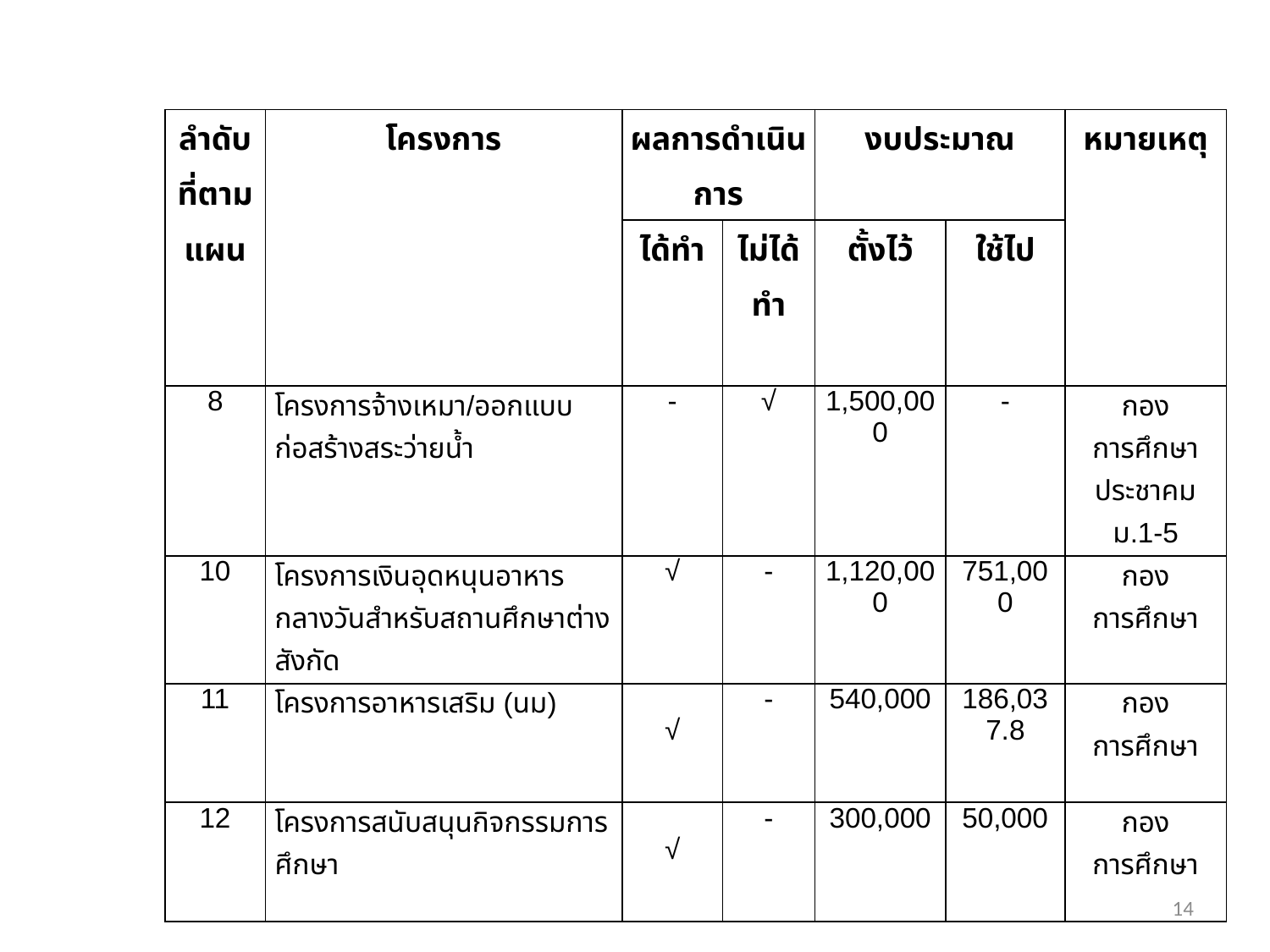

| ลำดับที่ตามแผน | โครงการ | ผลการดำเนินการ |  | งบประมาณ |  | หมายเหตุ |
| --- | --- | --- | --- | --- | --- | --- |
|  |  | ได้ทำ | ไม่ได้ทำ | ตั้งไว้ | ใช้ไป |  |
| 8 | โครงการจ้างเหมา/ออกแบบก่อสร้างสระว่ายน้ำ | - | √ | 1,500,000 | - | กอง การศึกษาประชาคม ม.1-5 |
| 10 | โครงการเงินอุดหนุนอาหารกลางวันสำหรับสถานศึกษาต่างสังกัด | √ | - | 1,120,000 | 751,000 | กอง การศึกษา |
| 11 | โครงการอาหารเสริม (นม) | √ | - | 540,000 | 186,037.8 | กอง การศึกษา |
| 12 | โครงการสนับสนุนกิจกรรมการศึกษา | √ | - | 300,000 | 50,000 | กอง การศึกษา |
14